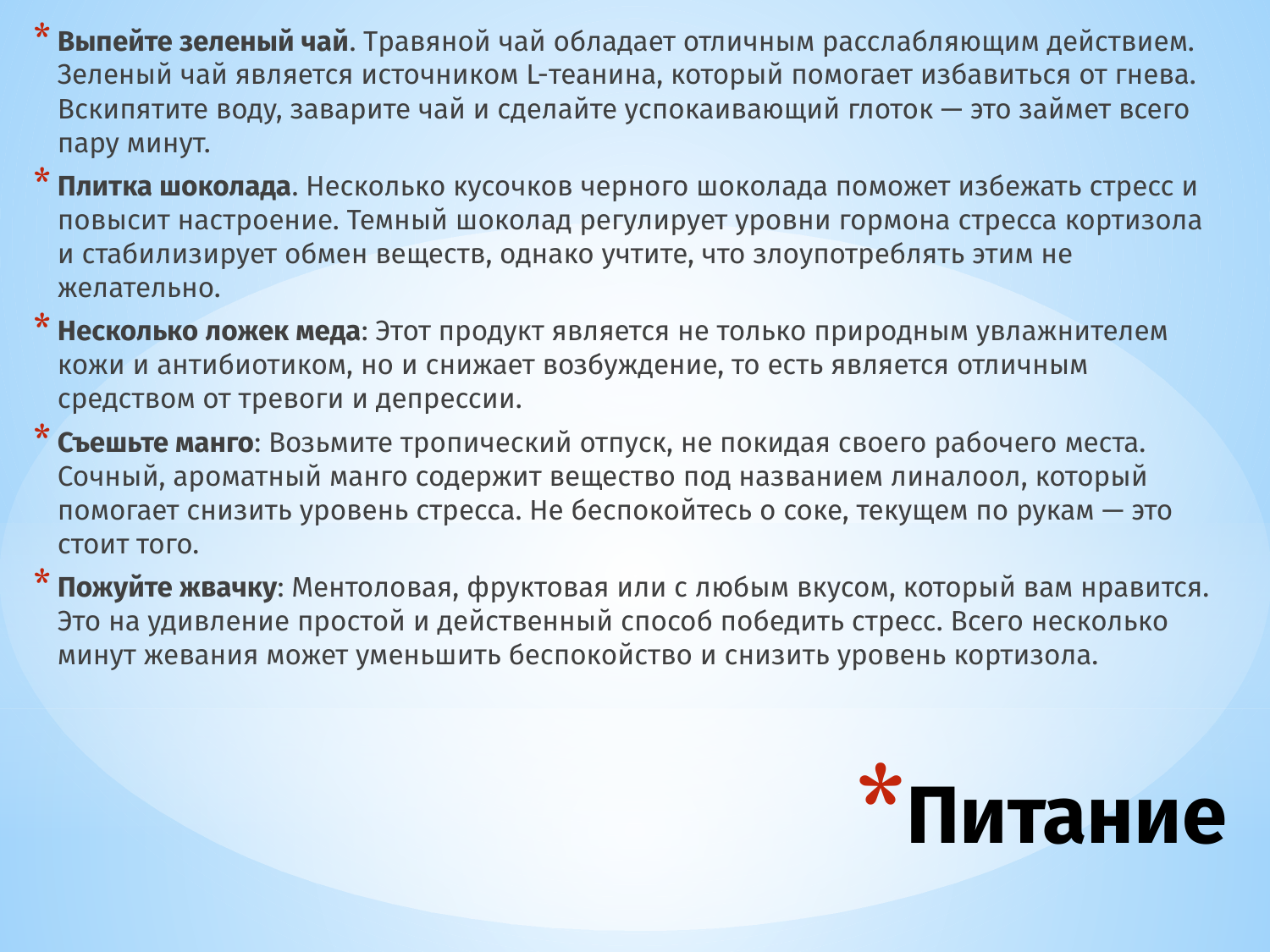

Выпейте зеленый чай. Травяной чай обладает отличным расслабляющим действием. Зеленый чай является источником L-теанина, который помогает избавиться от гнева. Вскипятите воду, заварите чай и сделайте успокаивающий глоток — это займет всего пару минут.
Плитка шоколада. Несколько кусочков черного шоколада поможет избежать стресс и повысит настроение. Темный шоколад регулирует уровни гормона стресса кортизола и стабилизирует обмен веществ, однако учтите, что злоупотреблять этим не желательно.
Несколько ложек меда: Этот продукт является не только природным увлажнителем кожи и антибиотиком, но и снижает возбуждение, то есть является отличным средством от тревоги и депрессии.
Съешьте манго: Возьмите тропический отпуск, не покидая своего рабочего места. Сочный, ароматный манго содержит вещество под названием линалоол, который помогает снизить уровень стресса. Не беспокойтесь о соке, текущем по рукам — это стоит того.
Пожуйте жвачку: Ментоловая, фруктовая или с любым вкусом, который вам нравится. Это на удивление простой и действенный способ победить стресс. Всего несколько минут жевания может уменьшить беспокойство и снизить уровень кортизола.

# Питание